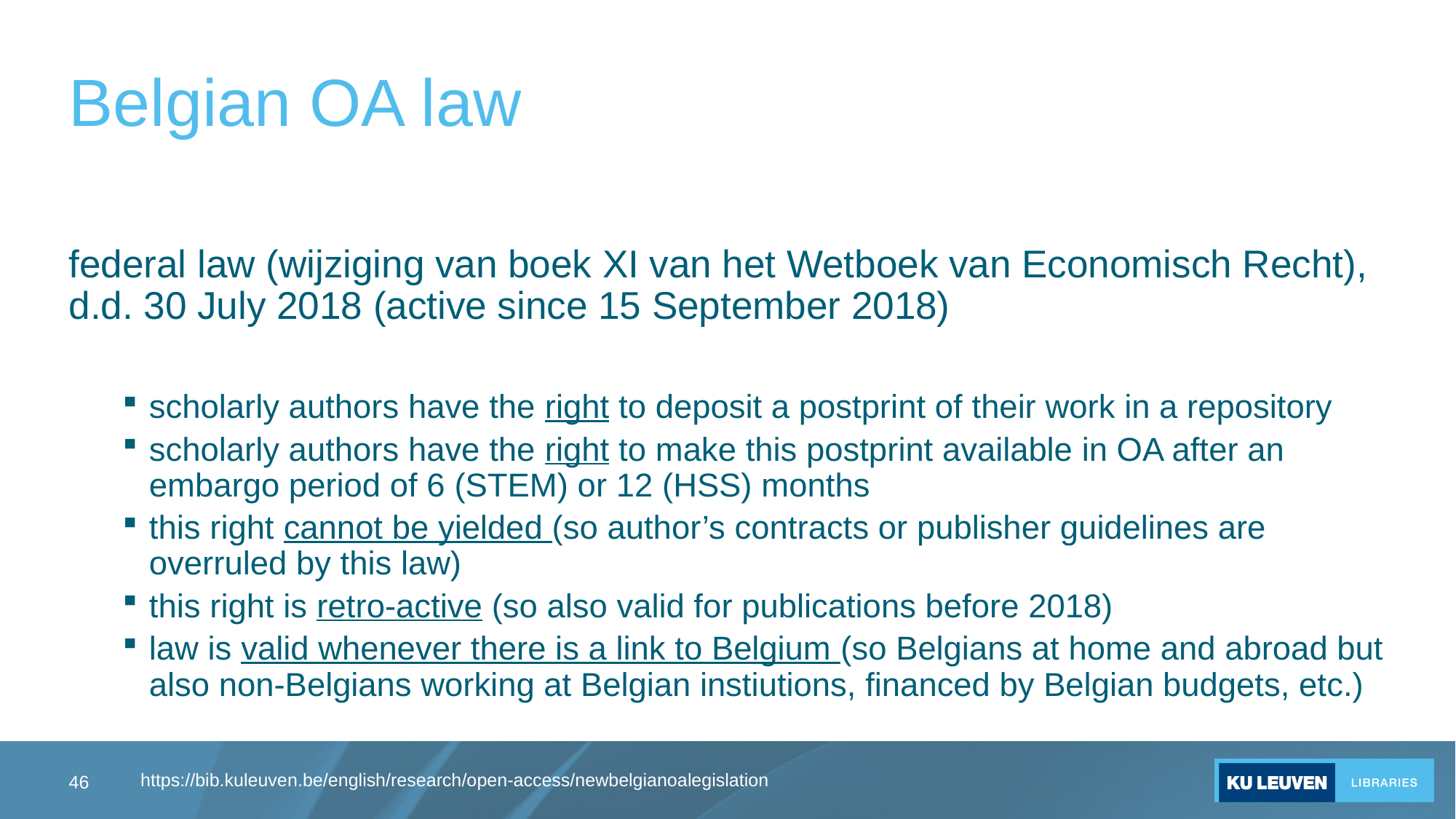

# Belgian OA law
federal law (wijziging van boek XI van het Wetboek van Economisch Recht), d.d. 30 July 2018 (active since 15 September 2018)

scholarly authors have the right to deposit a postprint of their work in a repository
scholarly authors have the right to make this postprint available in OA after an embargo period of 6 (STEM) or 12 (HSS) months
this right cannot be yielded (so author’s contracts or publisher guidelines are overruled by this law)
this right is retro-active (so also valid for publications before 2018)
law is valid whenever there is a link to Belgium (so Belgians at home and abroad but also non-Belgians working at Belgian instiutions, financed by Belgian budgets, etc.)

46
https://bib.kuleuven.be/english/research/open-access/newbelgianoalegislation